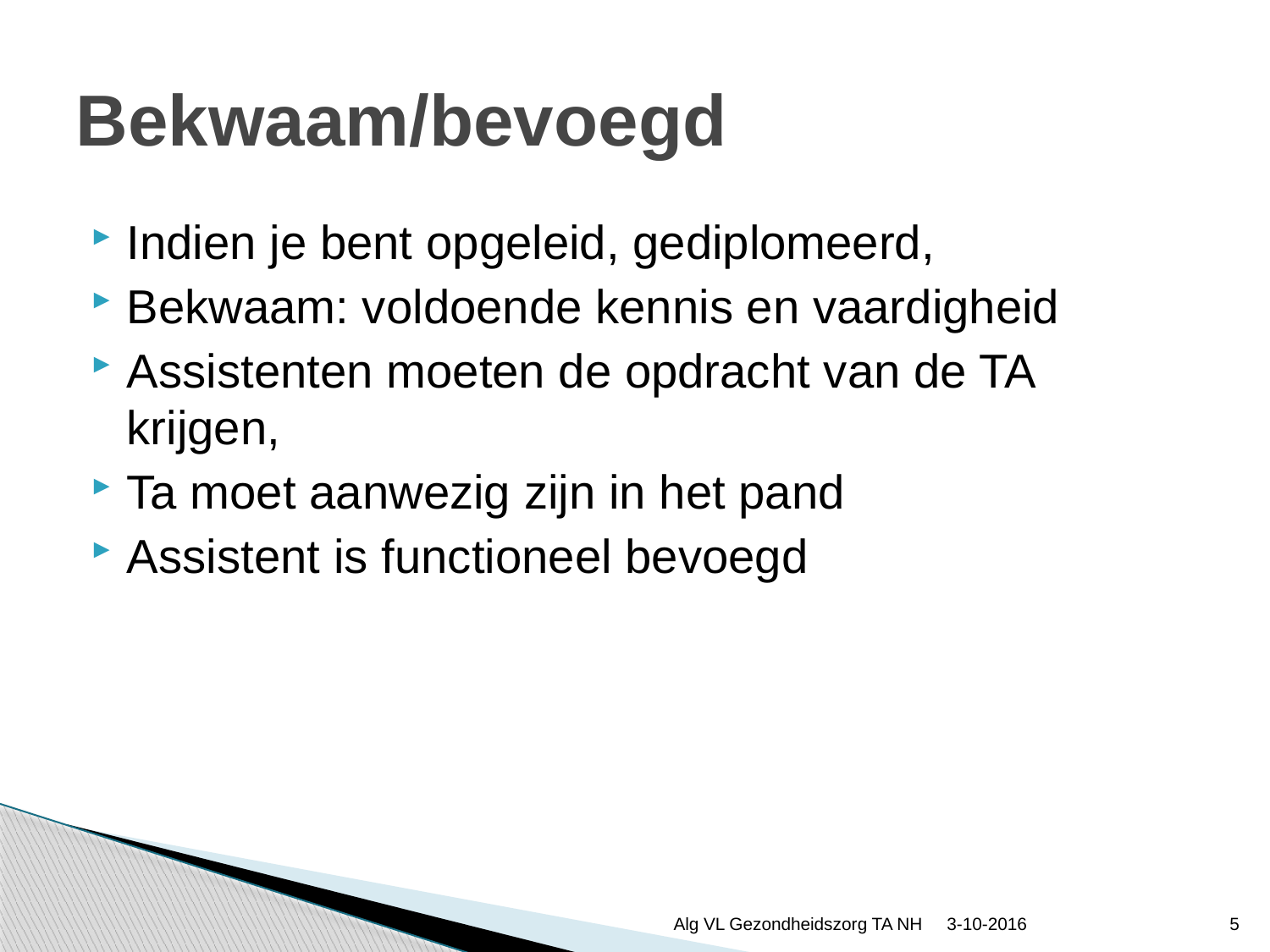

# Bekwaam/bevoegd
Indien je bent opgeleid, gediplomeerd,
Bekwaam: voldoende kennis en vaardigheid
Assistenten moeten de opdracht van de TA krijgen,
Ta moet aanwezig zijn in het pand
Assistent is functioneel bevoegd
Alg VL Gezondheidszorg TA NH
3-10-2016
5